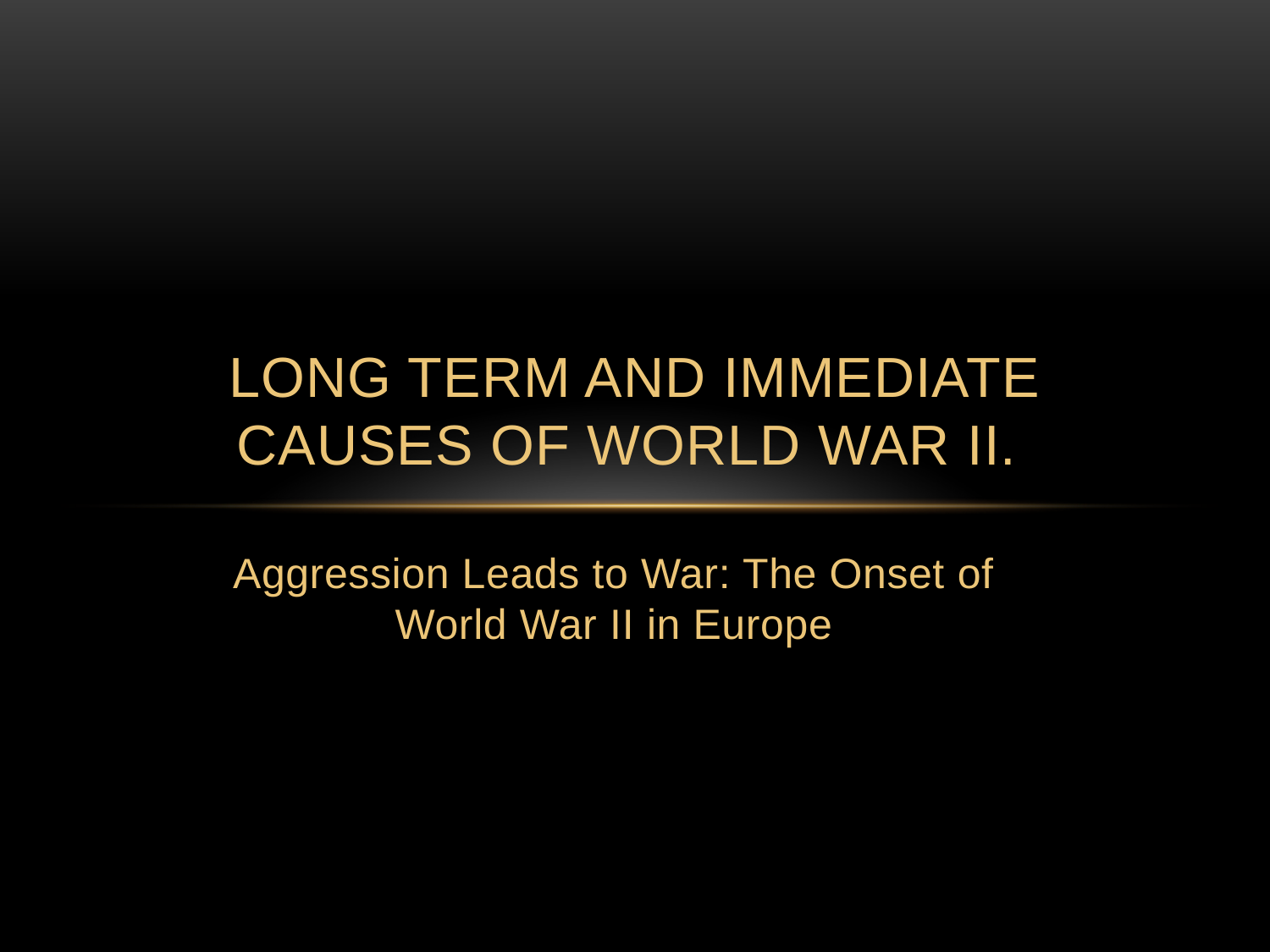

# Long term and immediate causes of World War II.
Aggression Leads to War: The Onset of World War II in Europe